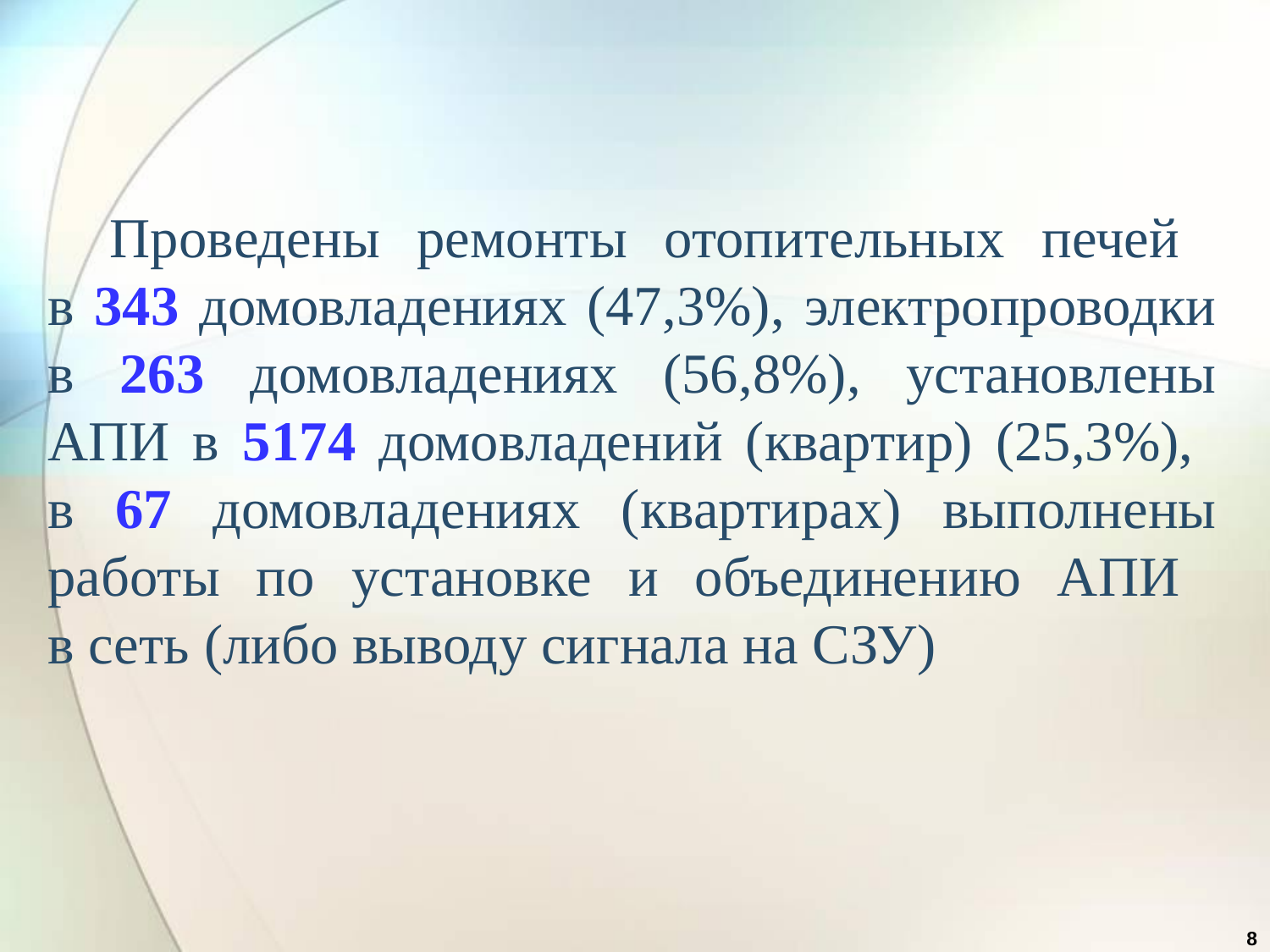

# Проведены ремонты отопительных печей в 343 домовладениях (47,3%), электропроводки в 263 домовладениях (56,8%), установлены АПИ в 5174 домовладений (квартир) (25,3%), в 67 домовладениях (квартирах) выполнены работы по установке и объединению АПИ в сеть (либо выводу сигнала на СЗУ)
8